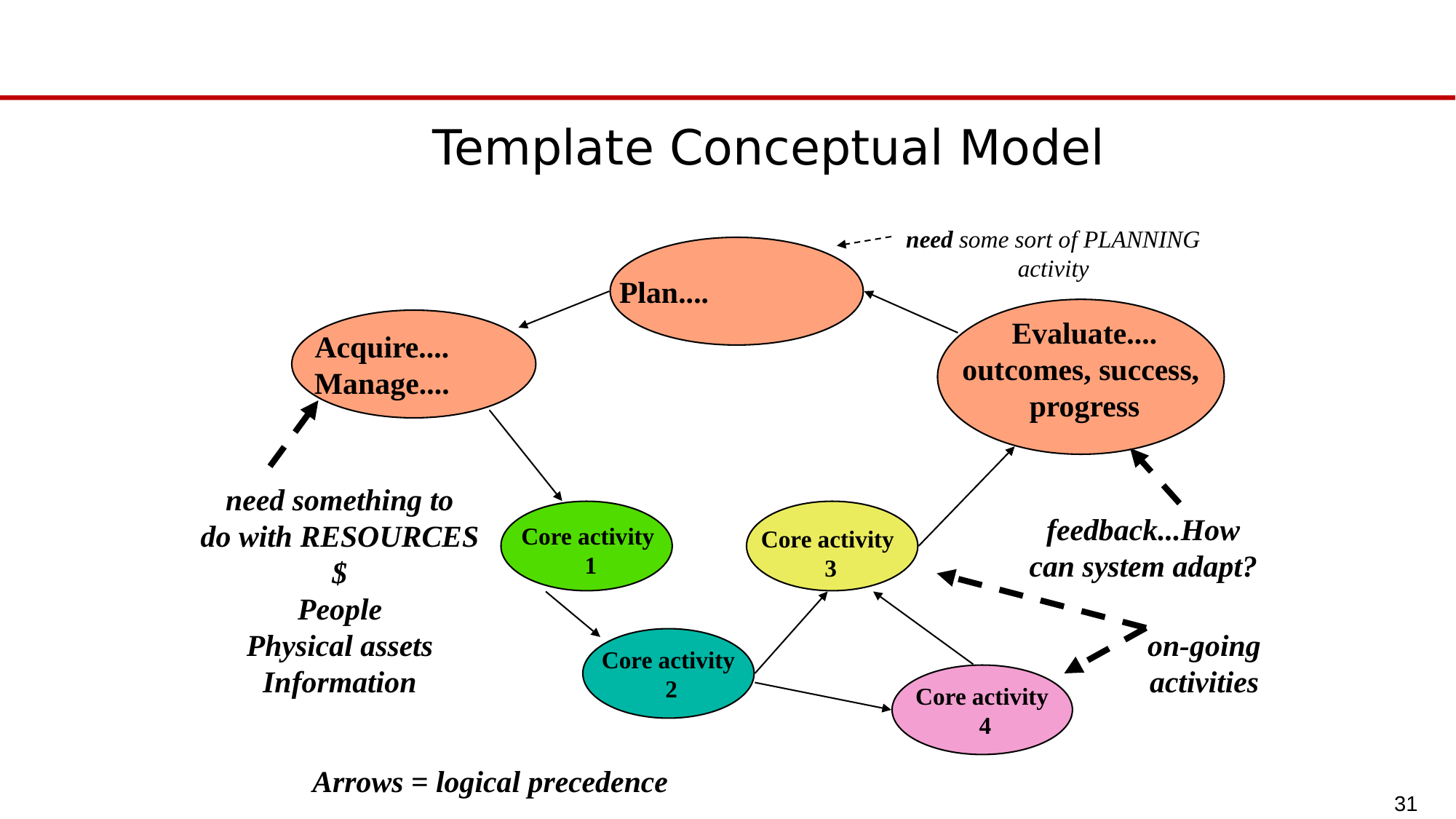

# Template Conceptual Model
need some sort of PLANNING
activity

Plan....

Evaluate....
outcomes, success,
progress

Acquire....
Manage....

need something to
do with RESOURCES
$
People
Physical assets
Information

feedback...How
can system adapt?
Core activity
 1
Core activity
 3

on-going
activities

Core activity
 2
Core activity
 4

Arrows = logical precedence
31